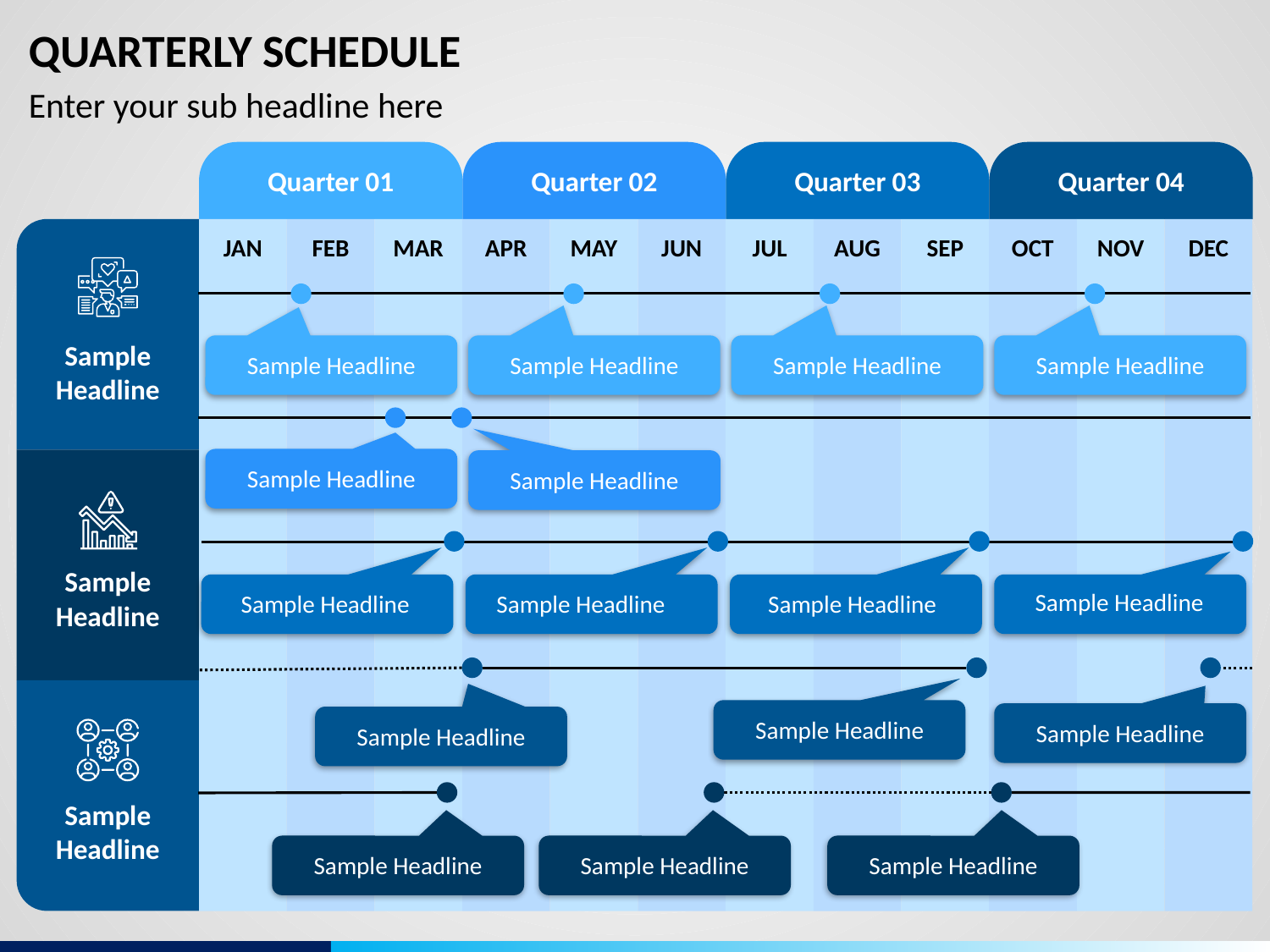

# QUARTERLY SCHEDULE
Enter your sub headline here

Quarter 01
Quarter 02
Quarter 03
Quarter 04

JAN
FEB
MAR
APR
MAY
JUN
JUL
AUG
SEP
OCT
NOV
DEC

Sample Headline

Sample Headline
Sample Headline
Sample Headline
Sample Headline

Sample Headline
Sample Headline

Sample Headline

Sample Headline
Sample Headline
Sample Headline
Sample Headline

Sample Headline
Sample Headline
Sample Headline

Sample Headline

Sample Headline
Sample Headline
Sample Headline